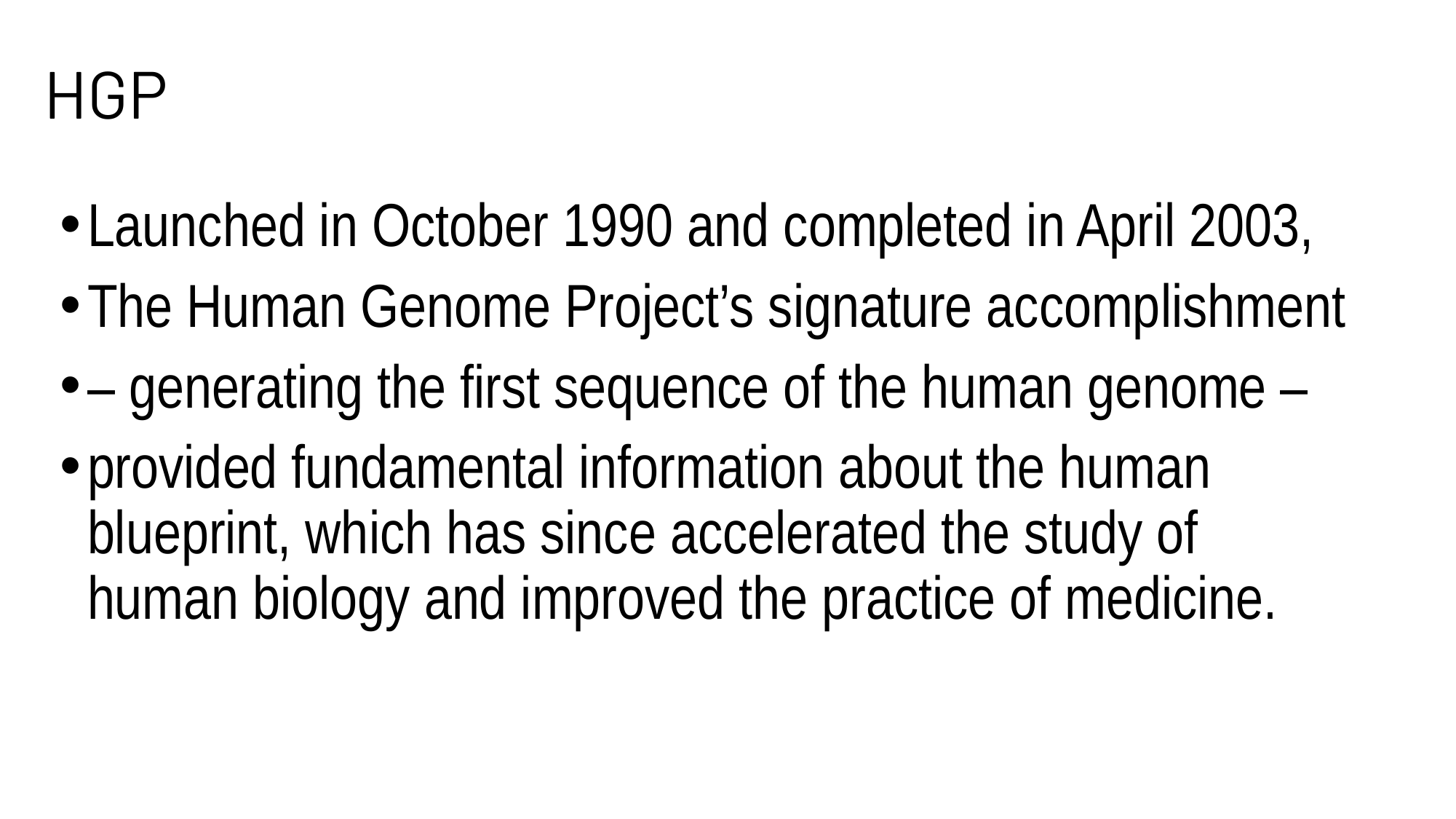

# HGP
Launched in October 1990 and completed in April 2003,
The Human Genome Project’s signature accomplishment
– generating the first sequence of the human genome –
provided fundamental information about the human blueprint, which has since accelerated the study of human biology and improved the practice of medicine.